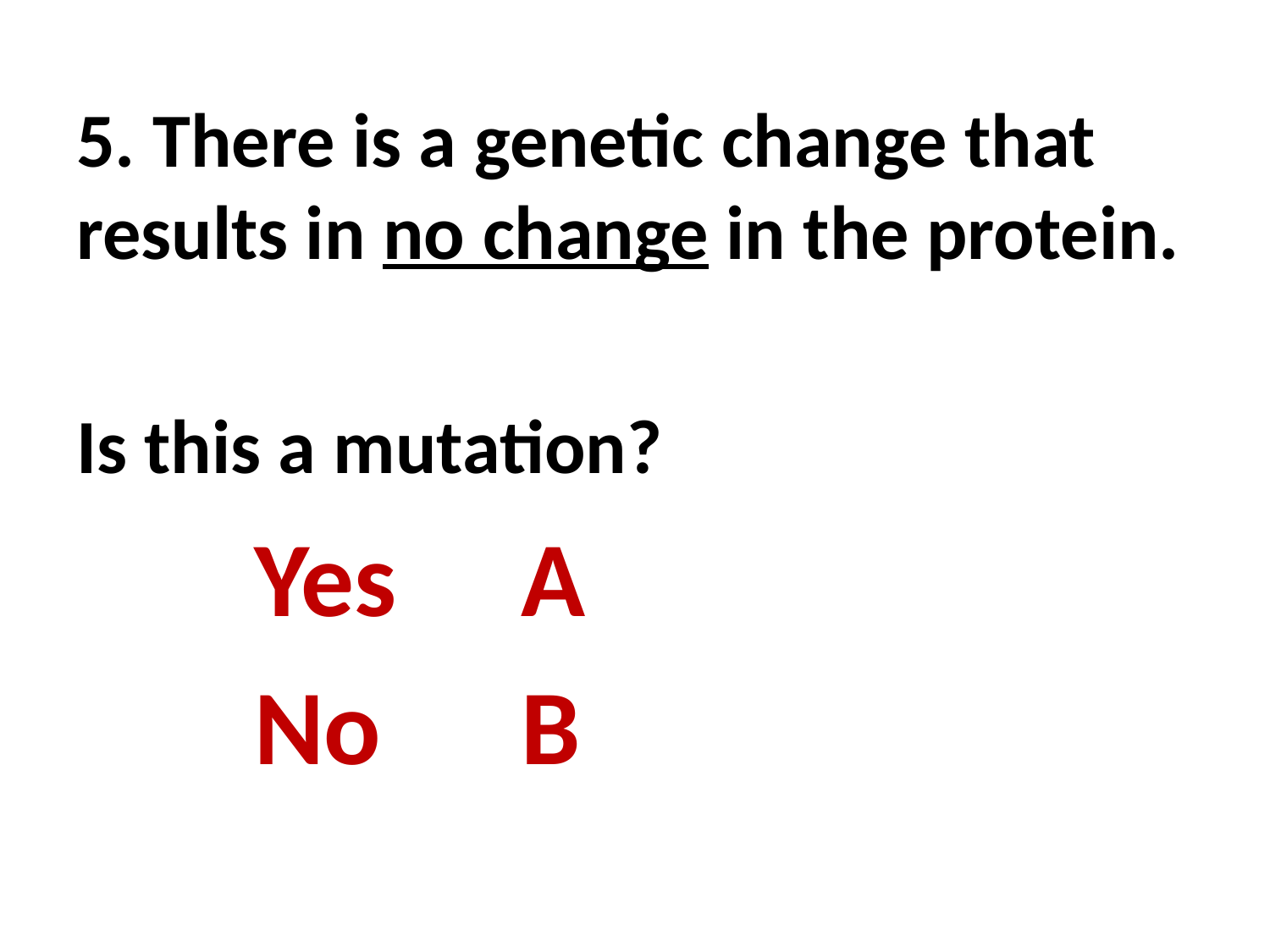

5. There is a genetic change that results in no change in the protein.

Is this a mutation?
		Yes		A
		No		B